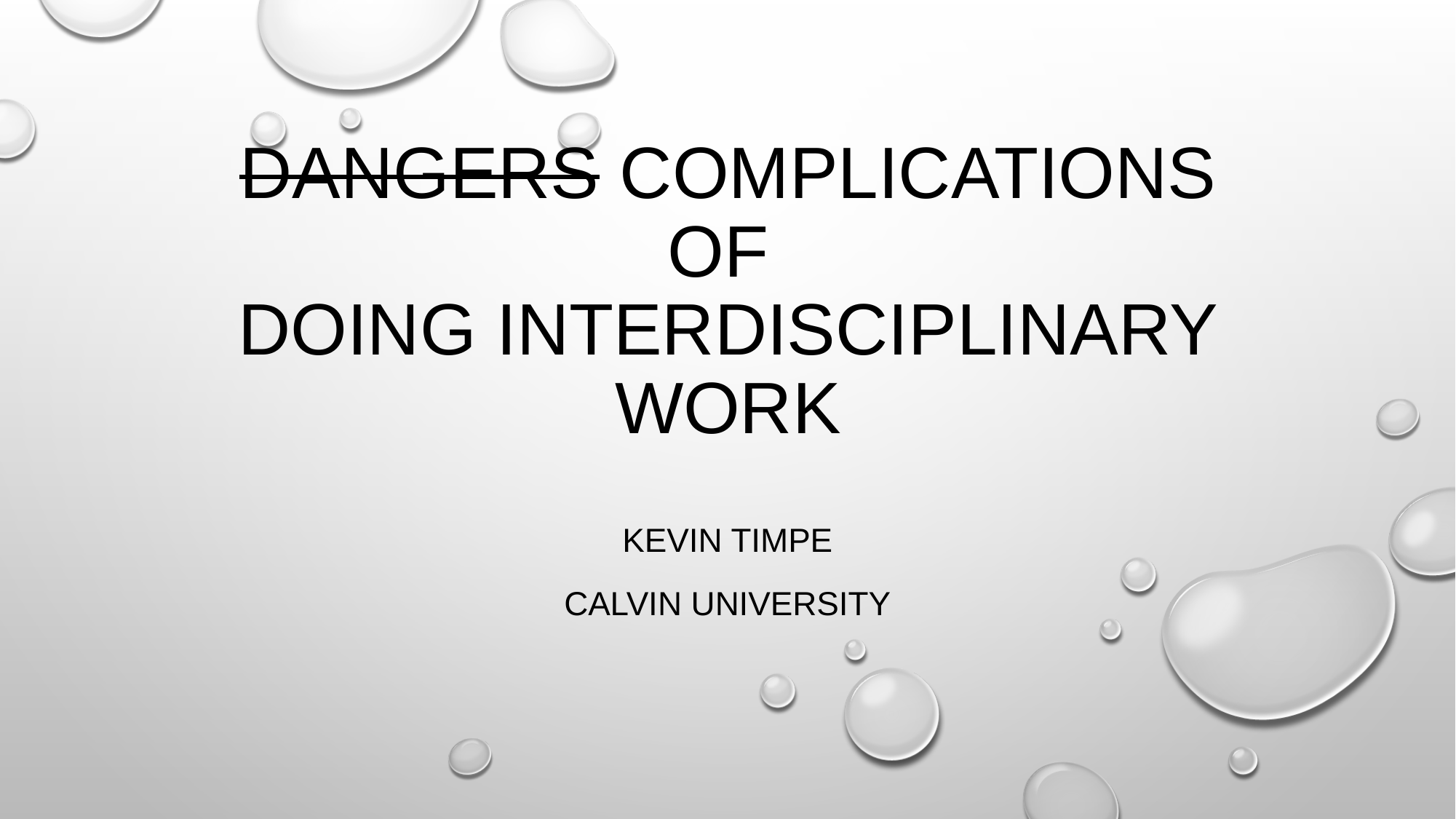

# Dangers Complications of doing interdisciplinary work
Kevin timpe
Calvin University